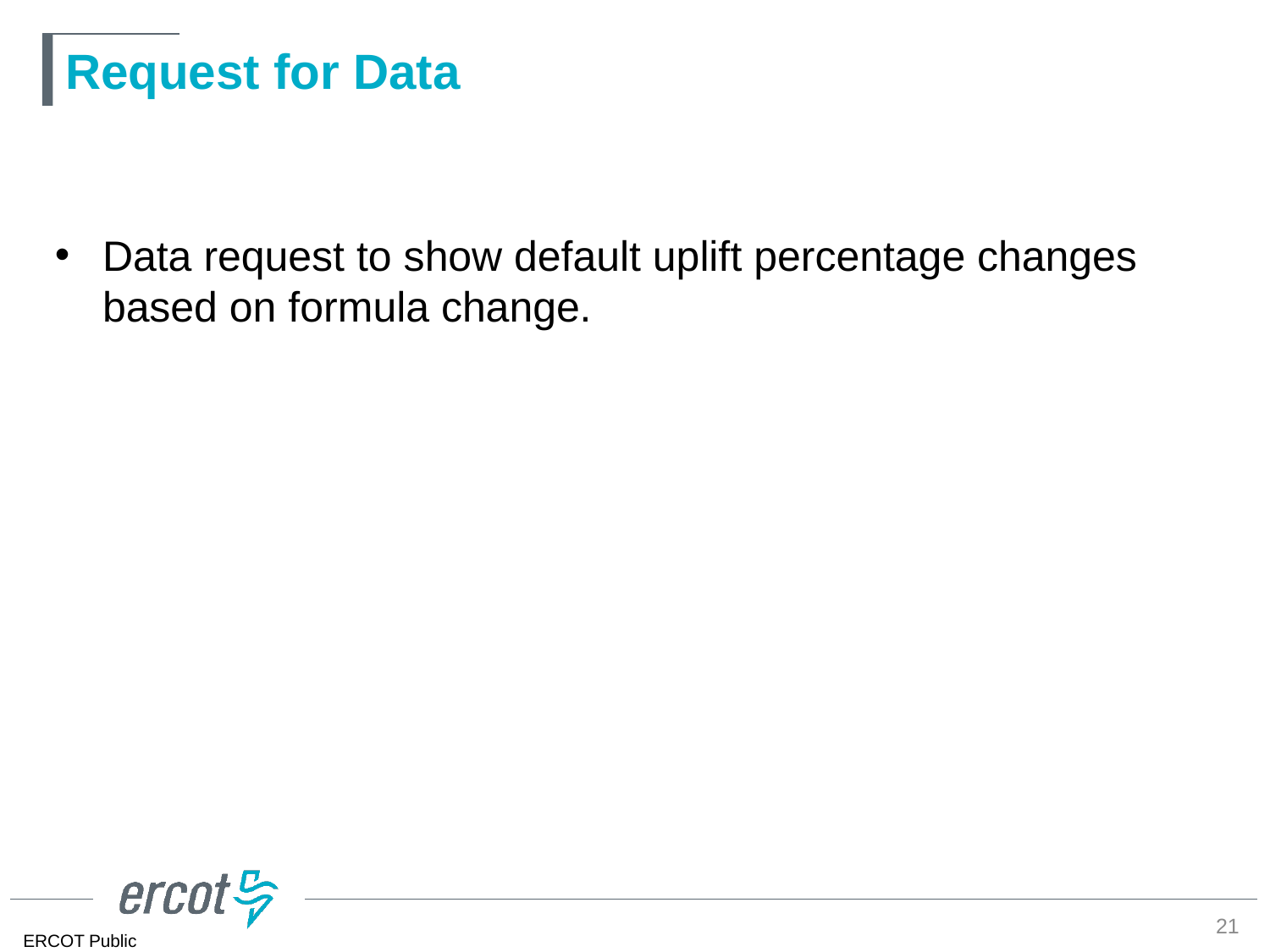

# Request for Data
Data request to show default uplift percentage changes based on formula change.

21